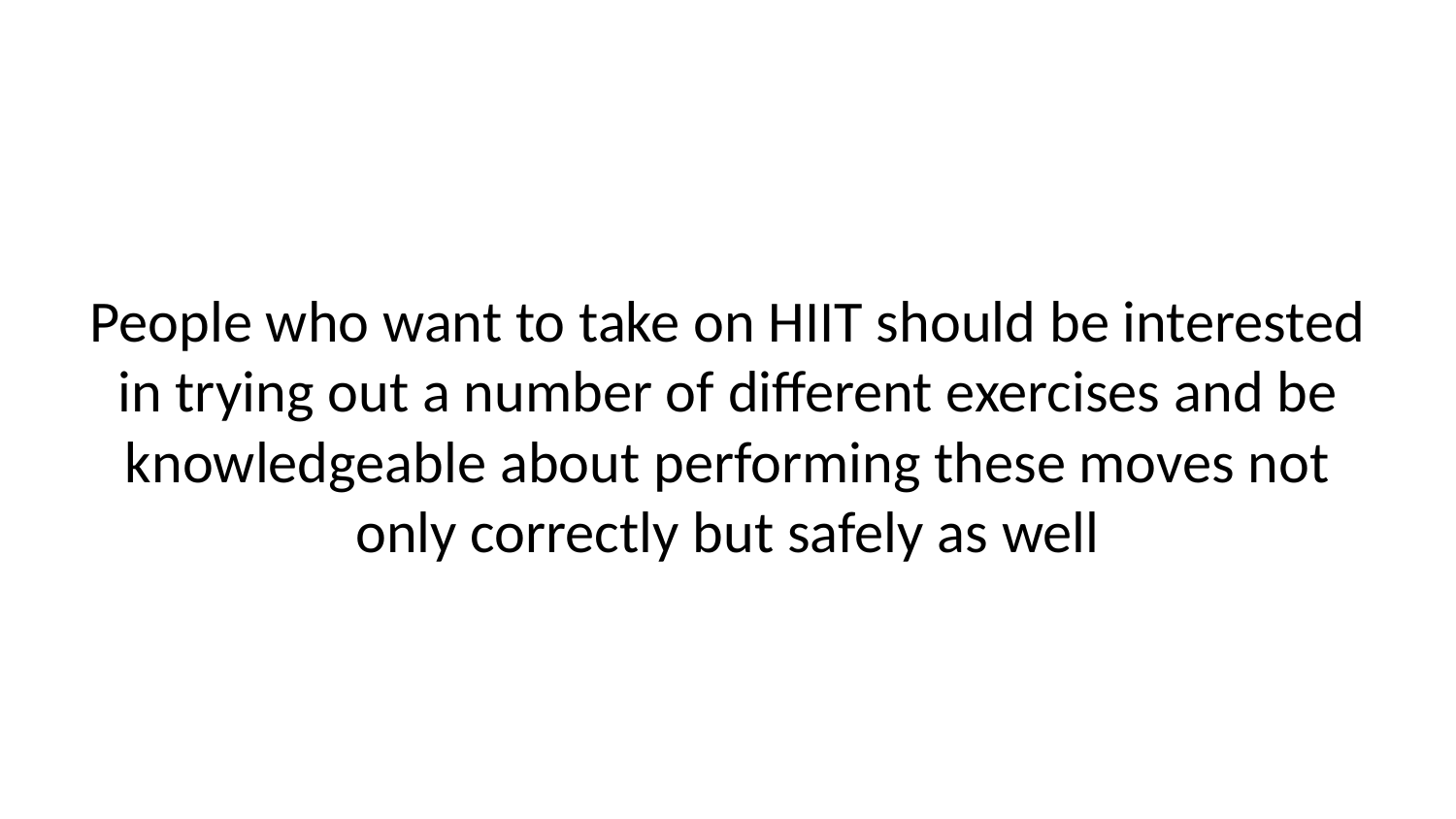

People who want to take on HIIT should be interested in trying out a number of different exercises and be knowledgeable about performing these moves not only correctly but safely as well